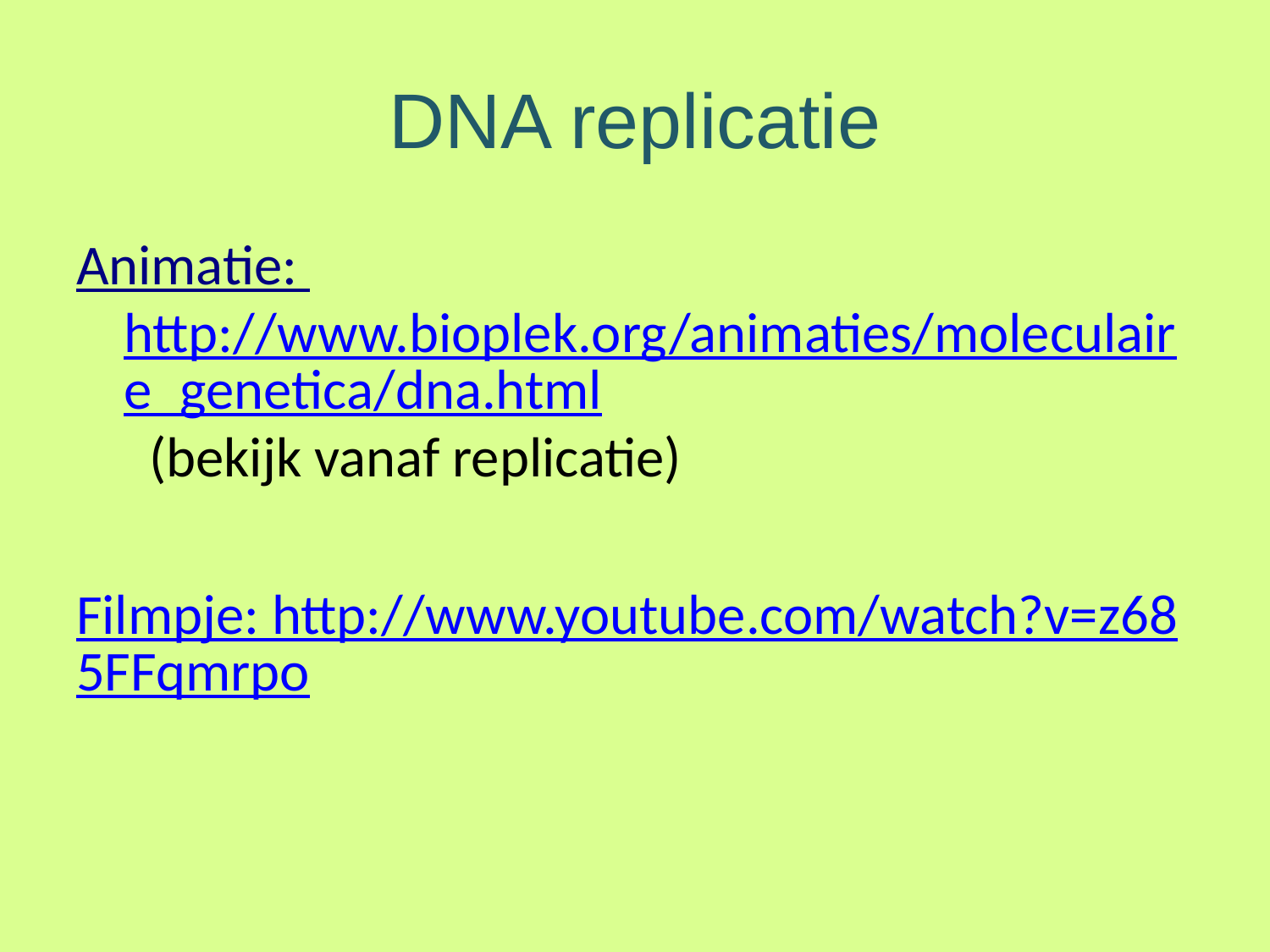

# DNA replicatie
Animatie: http://www.bioplek.org/animaties/moleculaire_genetica/dna.html  (bekijk vanaf replicatie)

Filmpje: http://www.youtube.com/watch?v=z685FFqmrpo